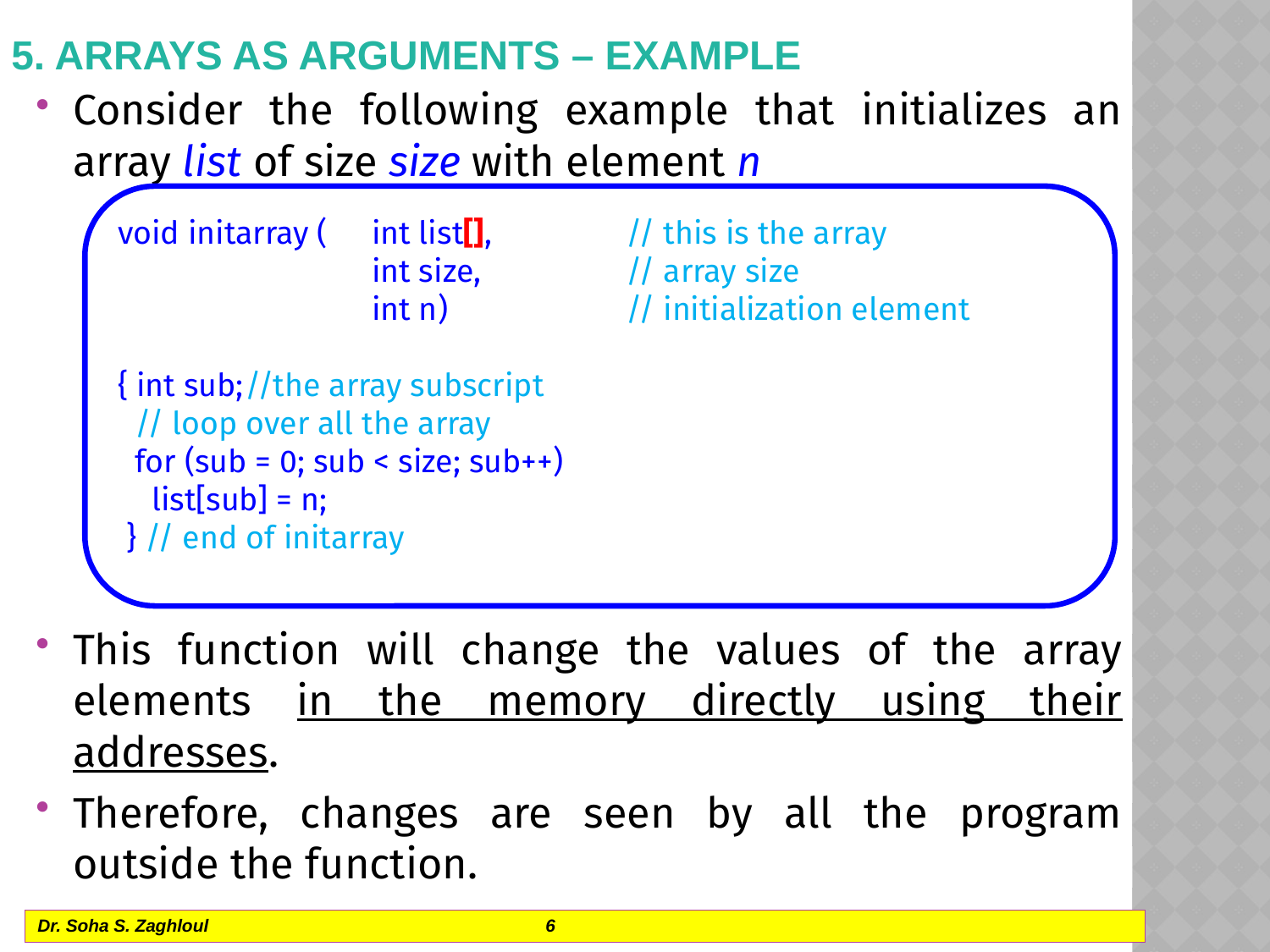

# 5. Arrays as arguments – example
Consider the following example that initializes an array list of size size with element n

This function will change the values of the array elements in the memory directly using their addresses.
Therefore, changes are seen by all the program outside the function.

void initarray (	int list[], 	// this is the array
		int size, 		// array size
		int n)		// initialization element

{ int sub;	//the array subscript
  // loop over all the array
  for (sub = 0; sub < size; sub++)
    list[sub] = n;
 } // end of initarray

Dr. Soha S. Zaghloul			6